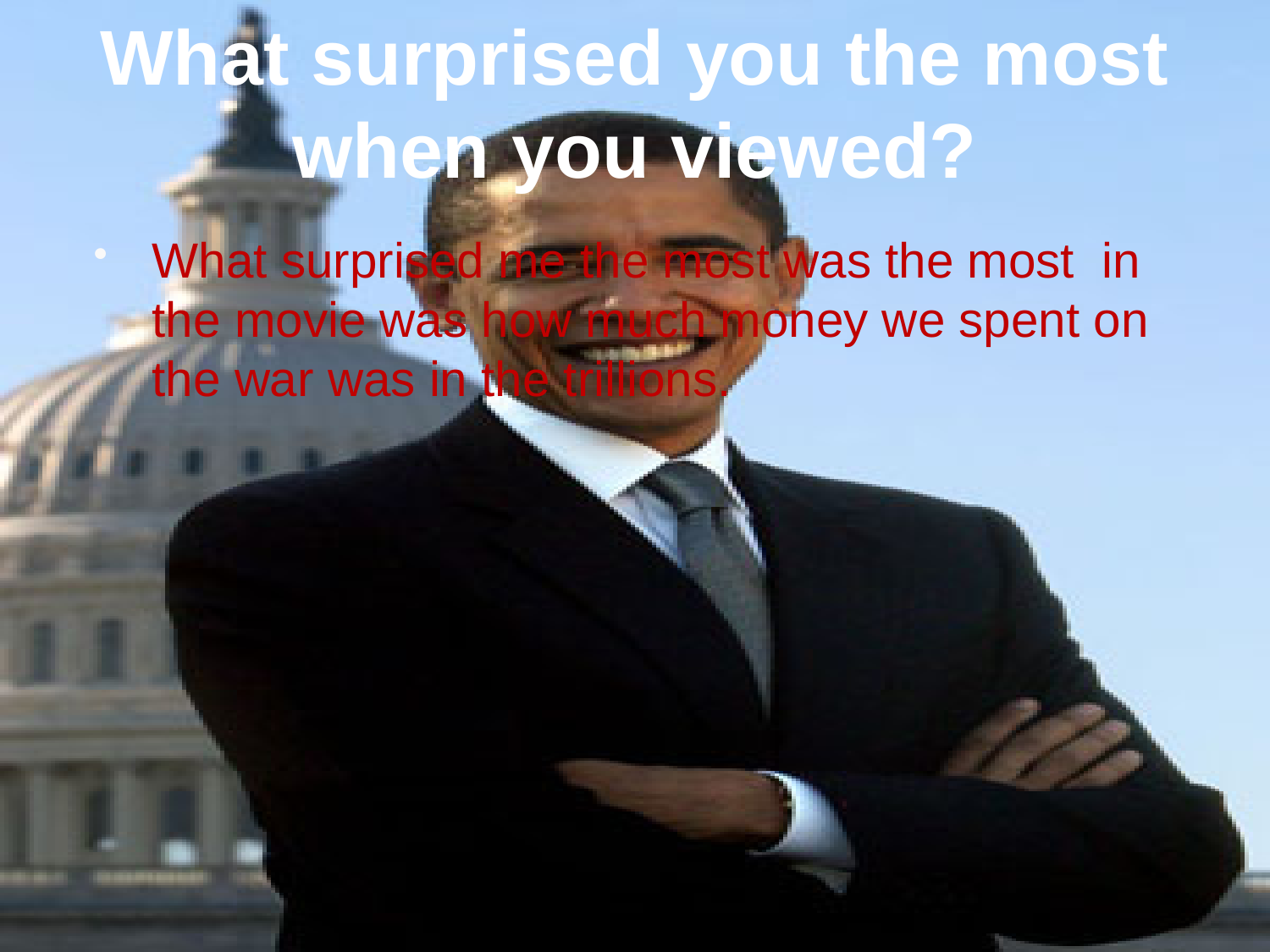

# What surprised you the most when you viewed?
What surprised me the most was the most  in the movie was how much money we spent on the war was in the trillions.